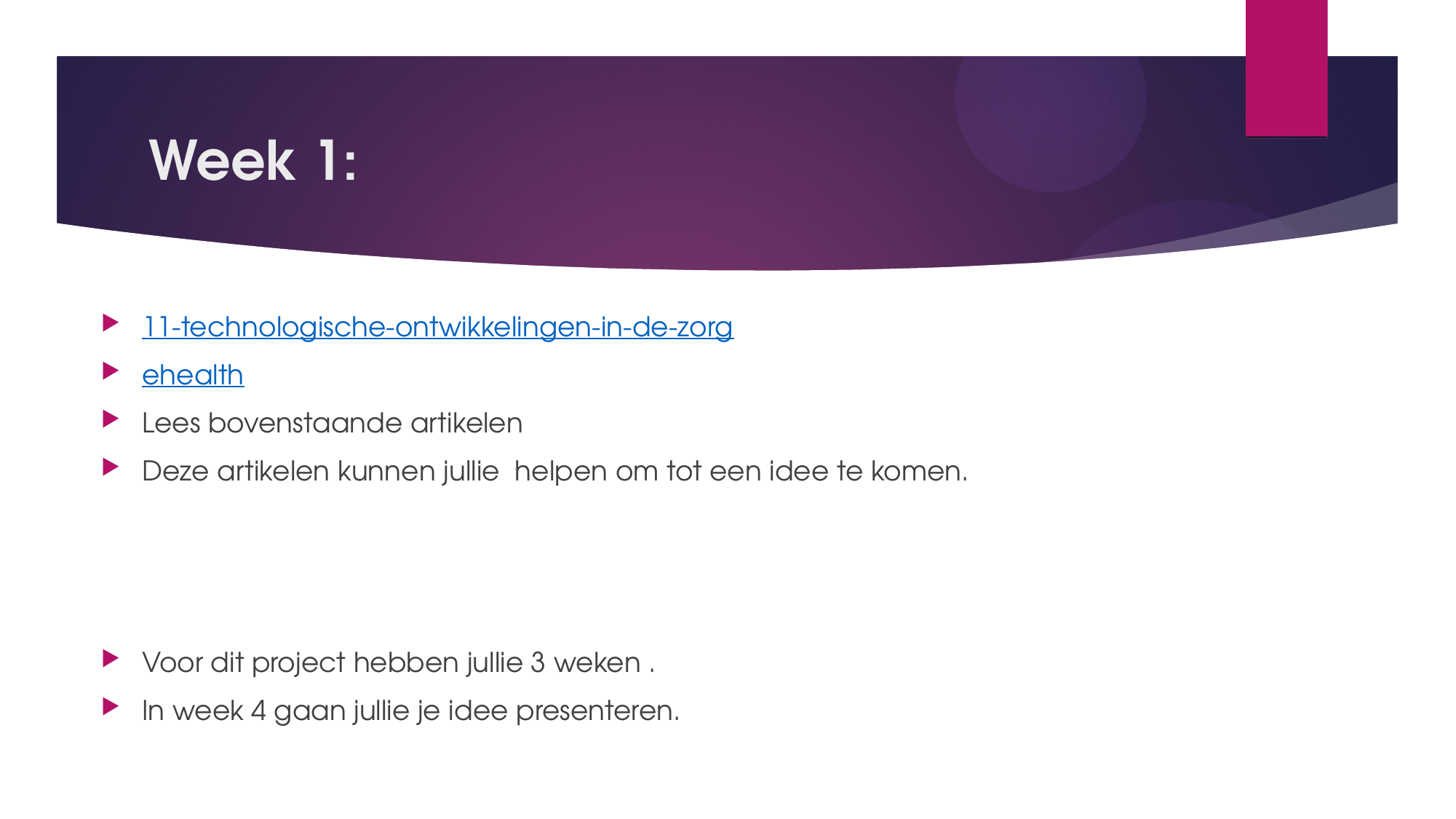

# Week 1:
11-technologische-ontwikkelingen-in-de-zorg
ehealth
Lees bovenstaande artikelen
Deze artikelen kunnen jullie  helpen om tot een idee te komen.

Voor dit project hebben jullie 3 weken .
In week 4 gaan jullie je idee presenteren.